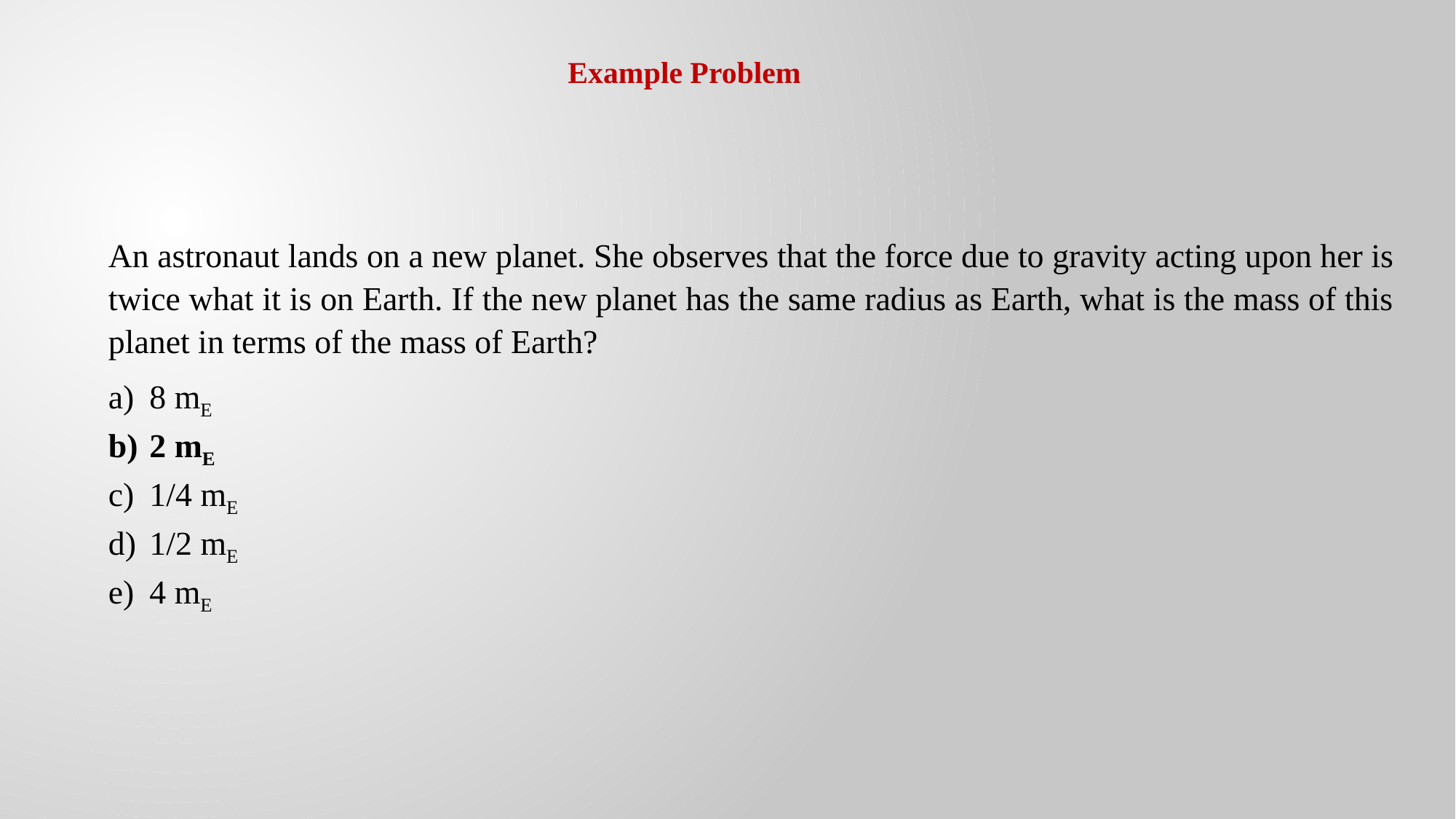

Example Problem
An astronaut lands on a new planet. She observes that the force due to gravity acting upon her is twice what it is on Earth. If the new planet has the same radius as Earth, what is the mass of this planet in terms of the mass of Earth?
8 mE
2 mE
1/4 mE
1/2 mE
4 mE